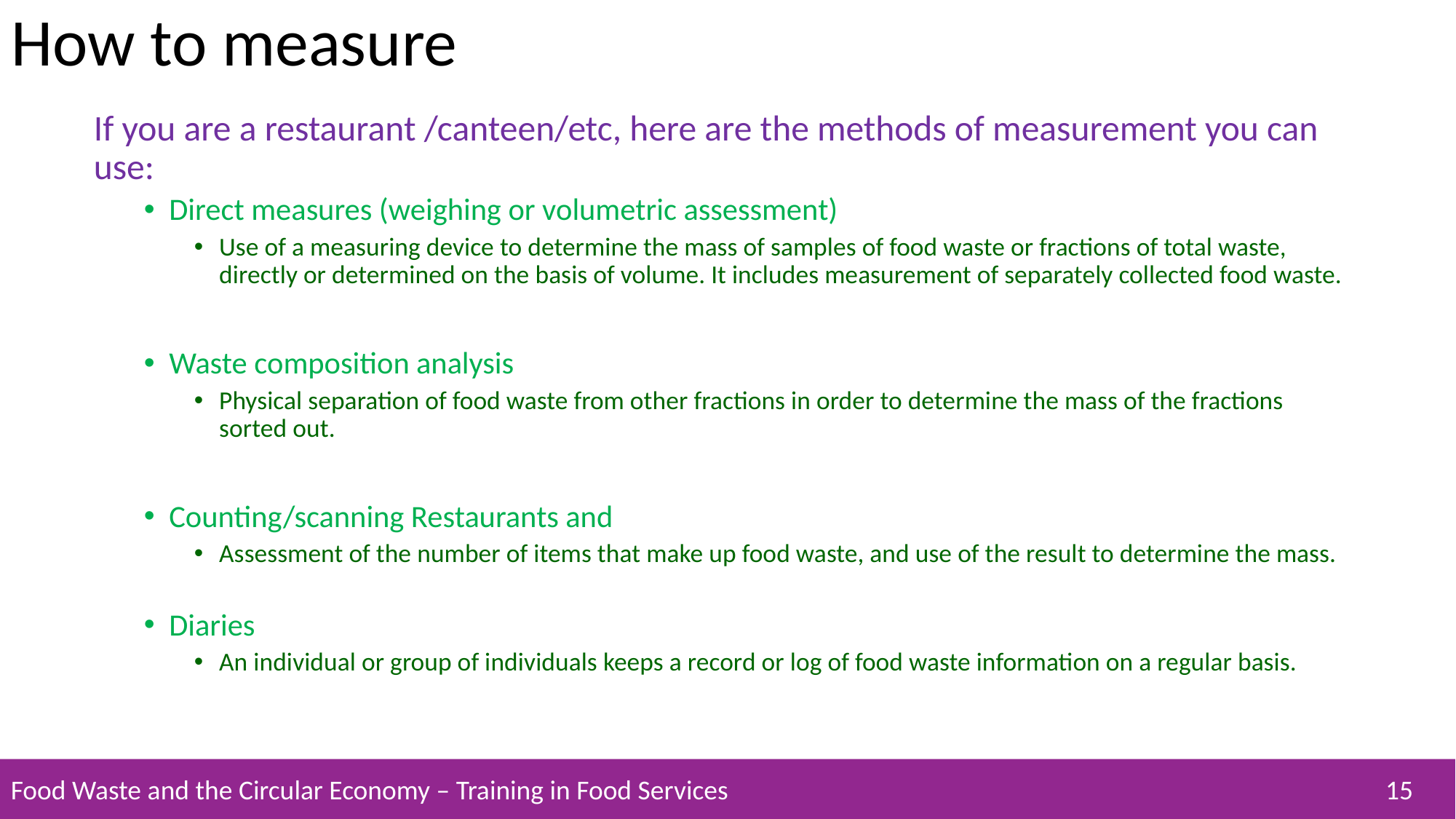

# How to measure
If you are a restaurant /canteen/etc, here are the methods of measurement you can use:
	Direct measures (weighing or volumetric assessment)
Use of a measuring device to determine the mass of samples of food waste or fractions of total waste, directly or determined on the basis of volume. It includes measurement of separately collected food waste.

	Waste composition analysis
Physical separation of food waste from other fractions in order to determine the mass of the fractions sorted out.

	Counting/scanning Restaurants and
Assessment of the number of items that make up food waste, and use of the result to determine the mass.

	Diaries
An individual or group of individuals keeps a record or log of food waste information on a regular basis.